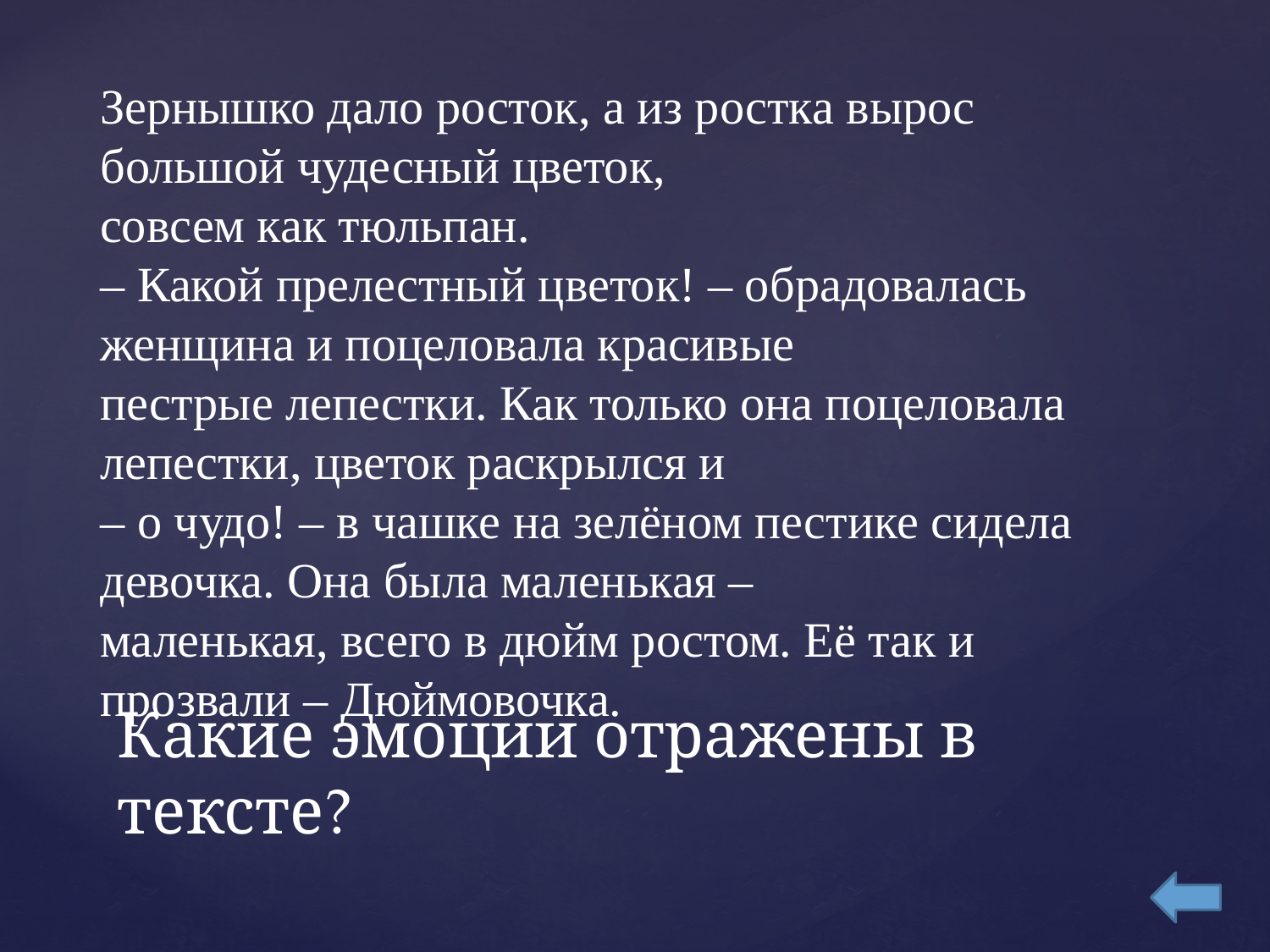

Зернышко дало росток, а из ростка вырос большой чудесный цветок,
совсем как тюльпан.
– Какой прелестный цветок! – обрадовалась женщина и поцеловала красивые
пестрые лепестки. Как только она поцеловала лепестки, цветок раскрылся и
– о чудо! – в чашке на зелёном пестике сидела девочка. Она была маленькая –
маленькая, всего в дюйм ростом. Её так и прозвали – Дюймовочка.
# Какие эмоции отражены в тексте?